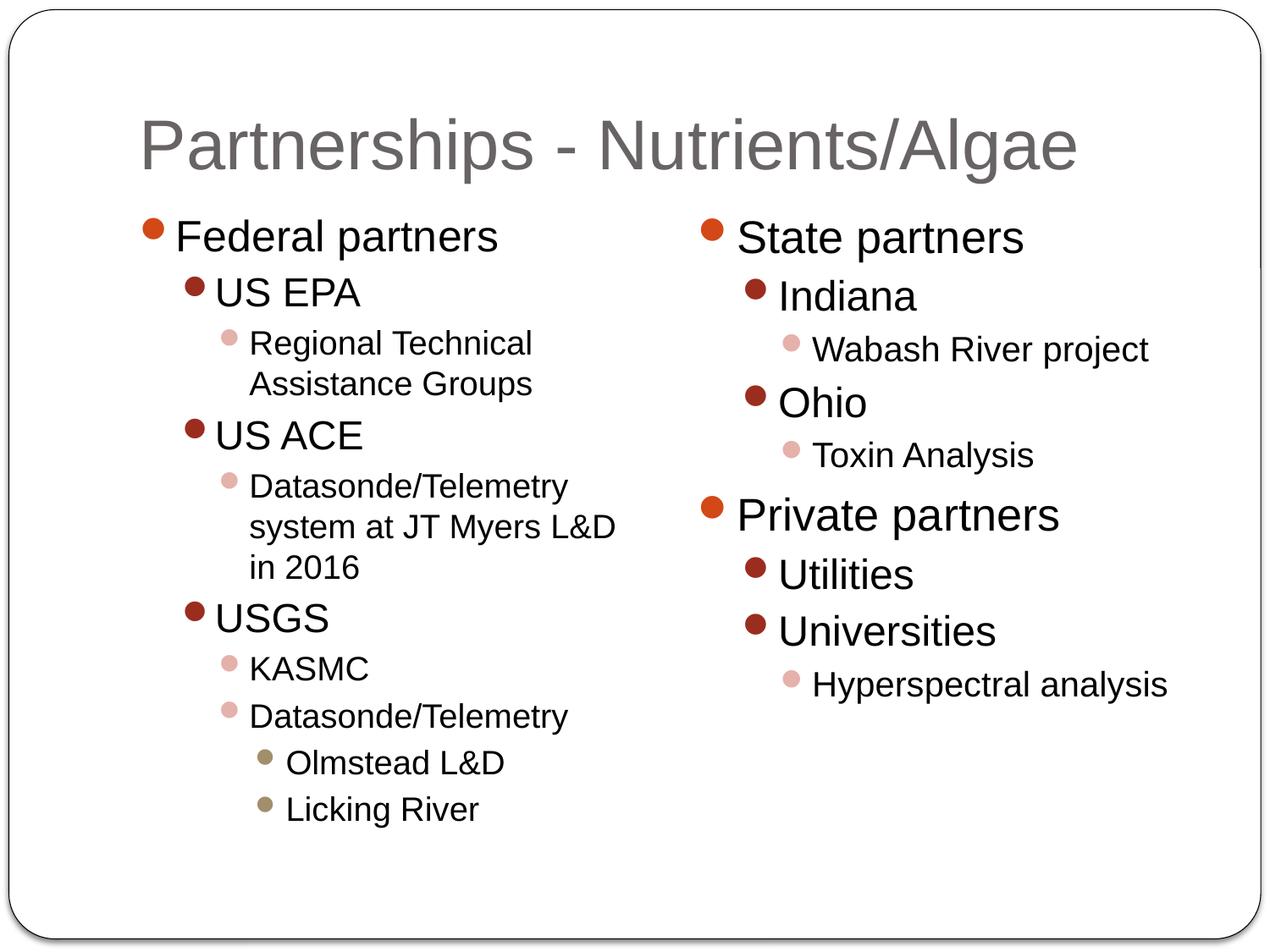

# Partnerships - Nutrients/Algae
Federal partners
US EPA
Regional Technical Assistance Groups
US ACE
Datasonde/Telemetry system at JT Myers L&D in 2016
USGS
KASMC
Datasonde/Telemetry
Olmstead L&D
Licking River

State partners
Indiana
Wabash River project
Ohio
Toxin Analysis
Private partners
Utilities
Universities
Hyperspectral analysis